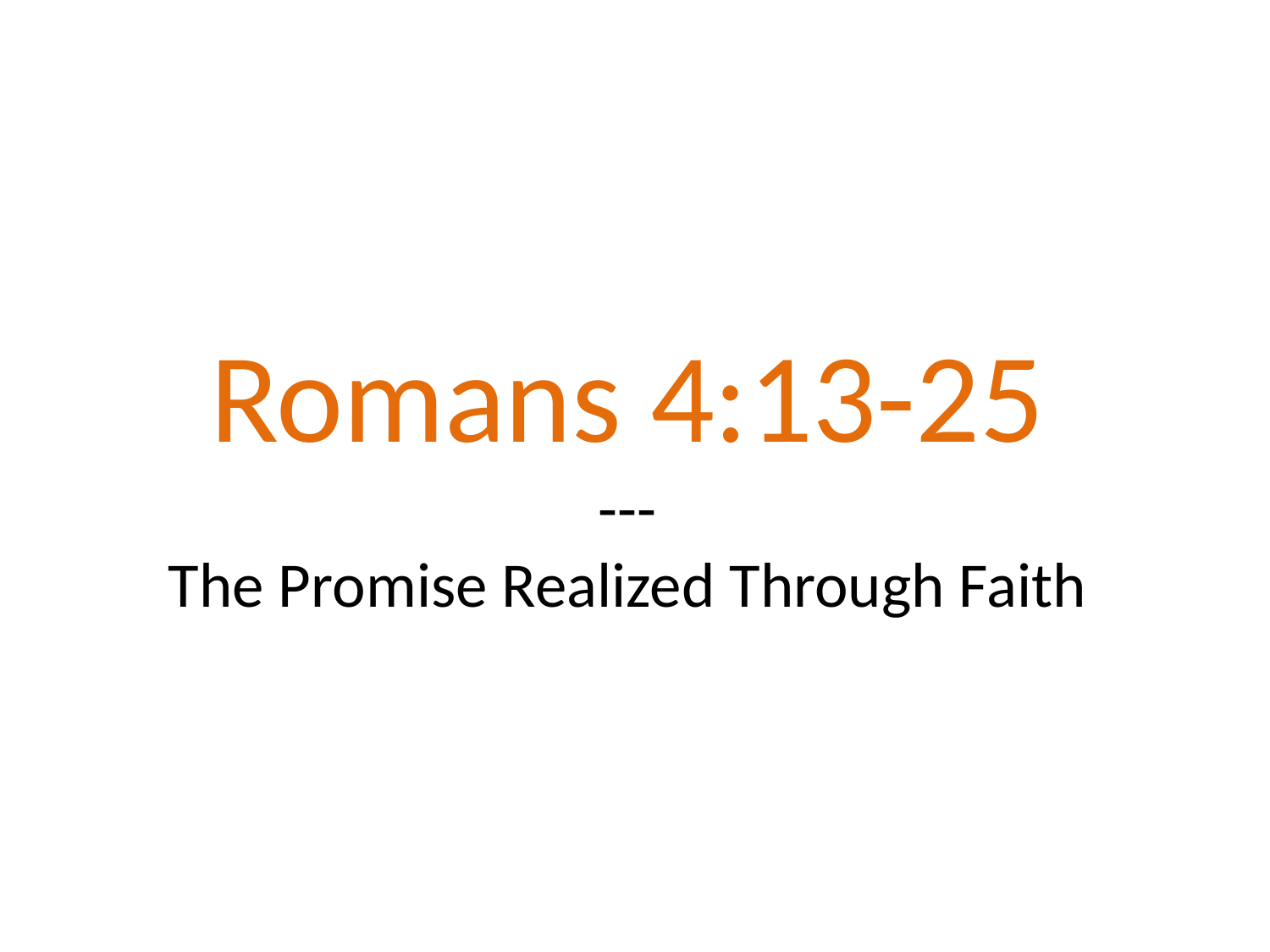

# Romans 4:13-25 --- The Promise Realized Through Faith